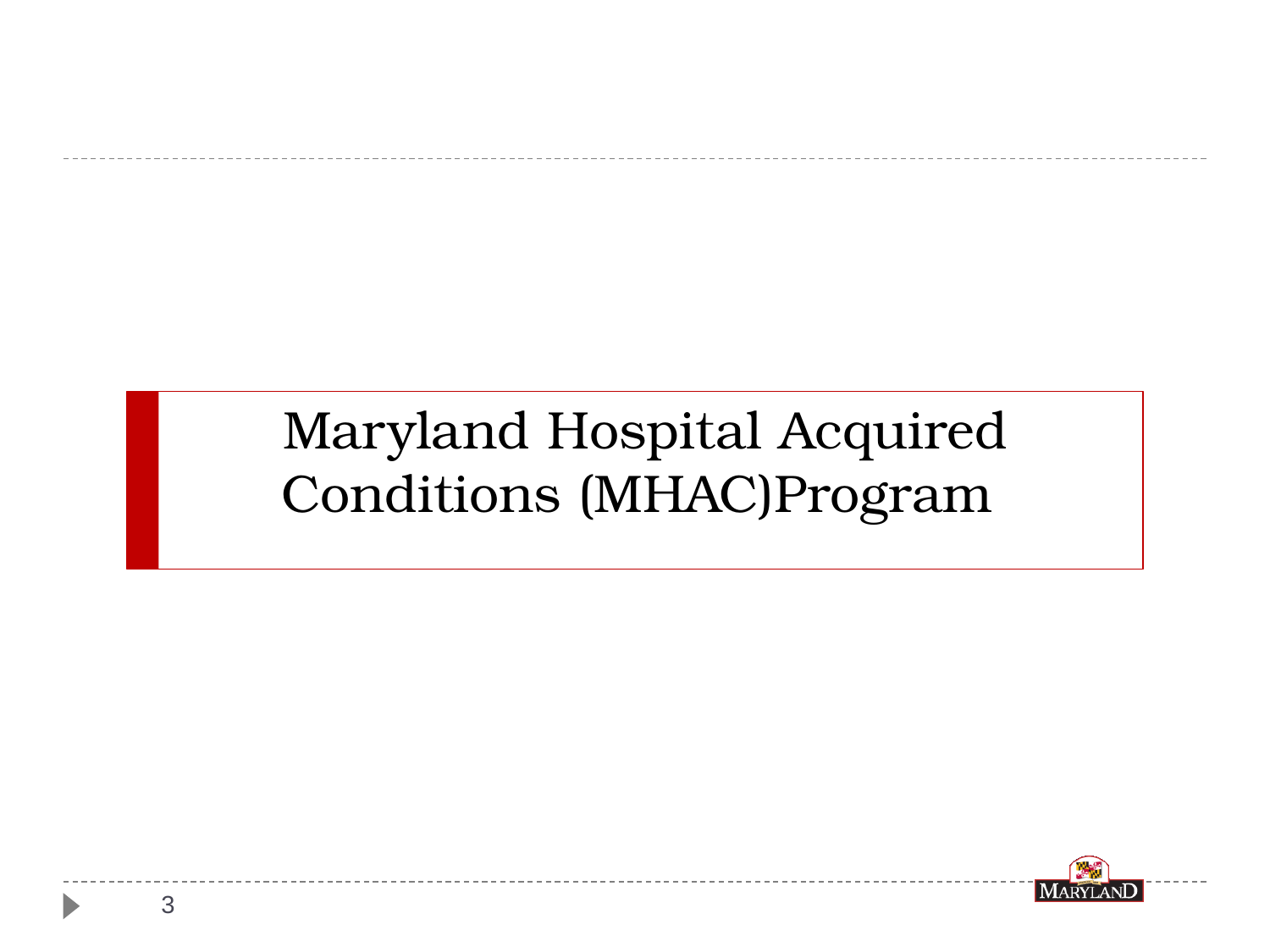

# Maryland Hospital Acquired Conditions (MHAC)Program

3